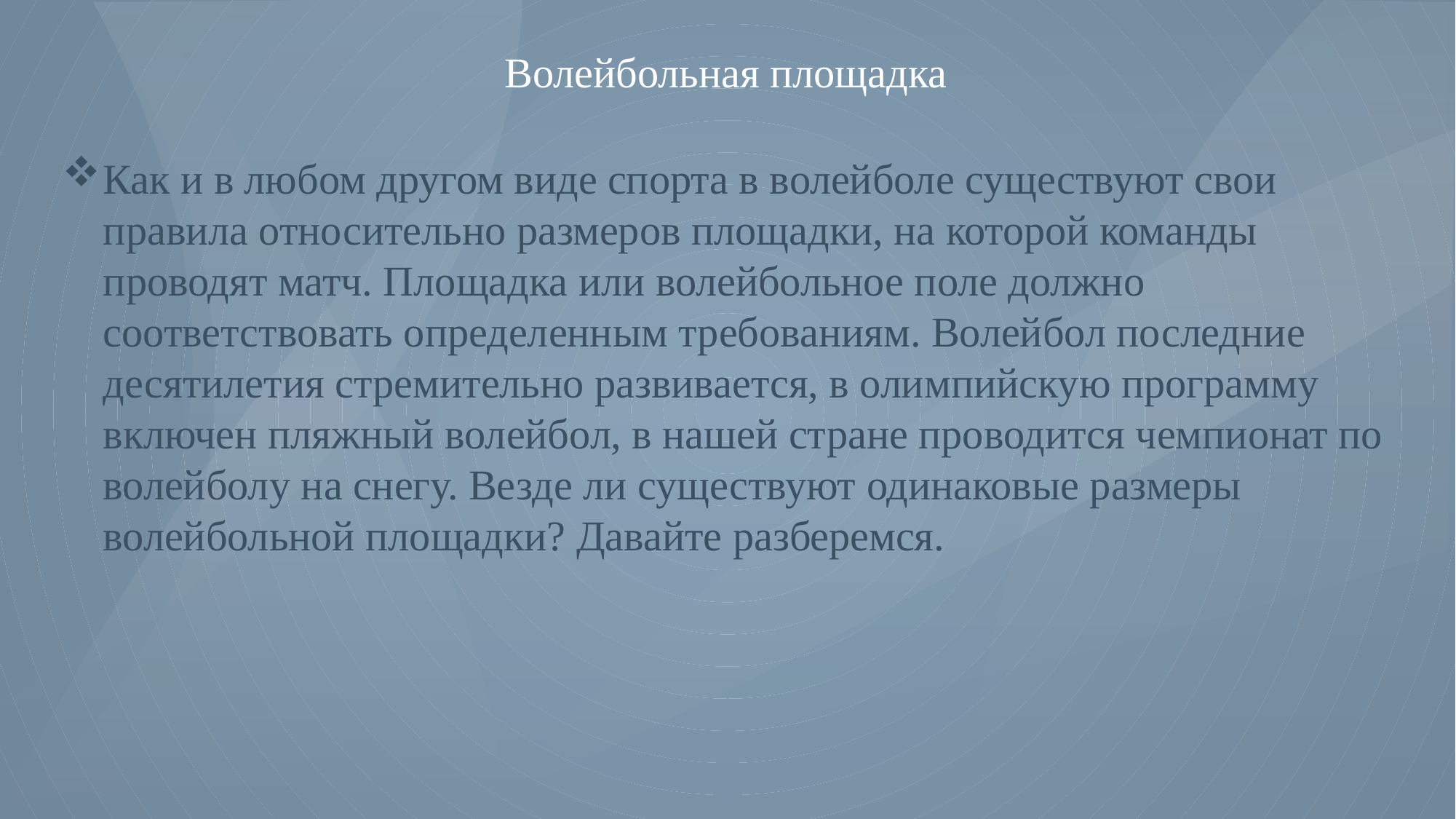

# Волейбольная площадка
Как и в любом другом виде спорта в волейболе существуют свои         правила относительно размеров площадки, на которой команды           проводят матч. Площадка или волейбольное поле должно                      соответствовать определенным требованиям. Волейбол последние      десятилетия стремительно развивается, в олимпийскую программу     включен пляжный волейбол, в нашей стране проводится чемпионат по волейболу на снегу. Везде ли существуют одинаковые размеры            волейбольной площадки? Давайте разберемся.